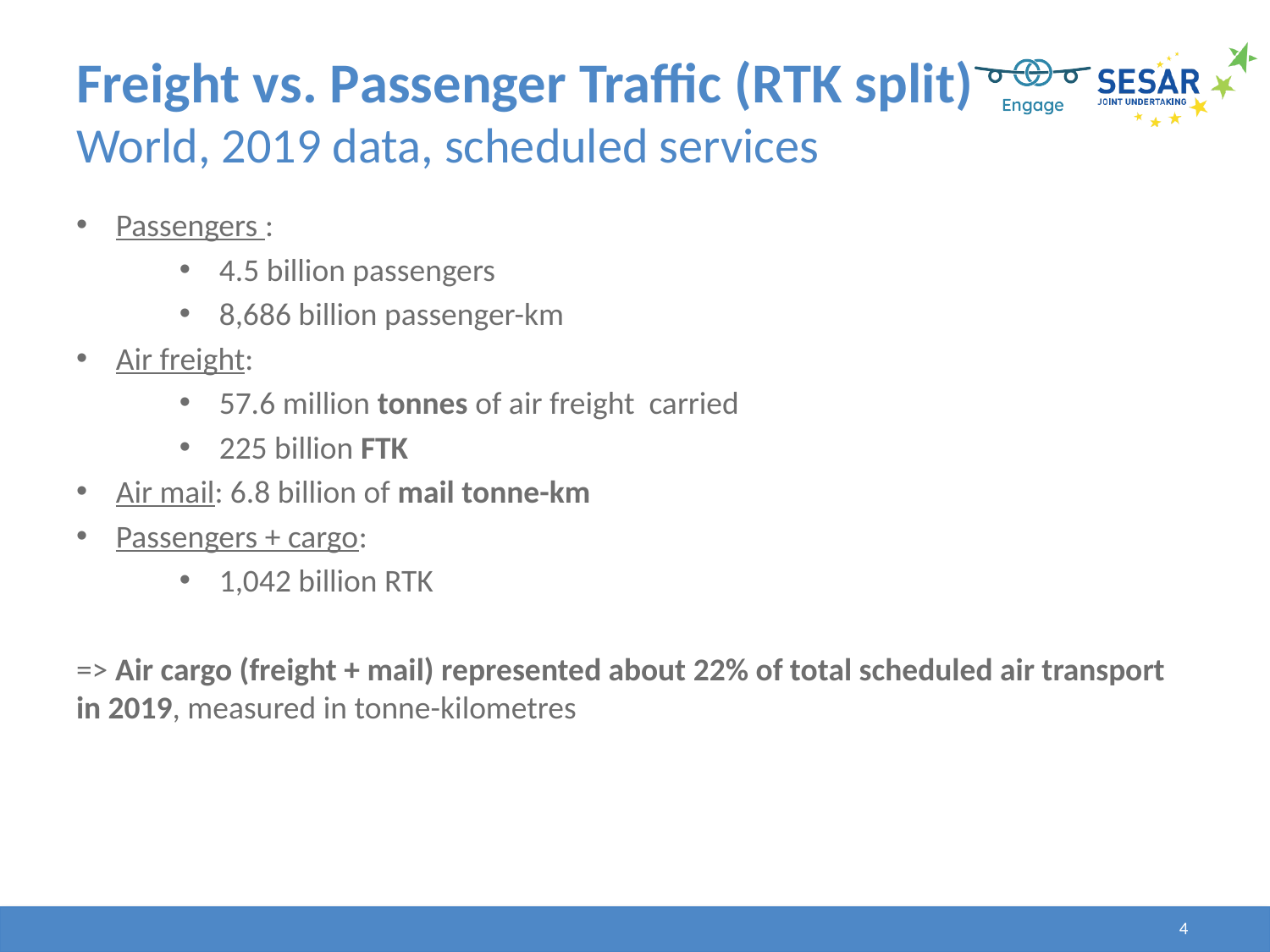

# Freight vs. Passenger Traffic (RTK split) World, 2019 data, scheduled services
Passengers :
4.5 billion passengers
8,686 billion passenger-km
Air freight:
57.6 million tonnes of air freight  carried
225 billion FTK
Air mail: 6.8 billion of mail tonne-km
Passengers + cargo:
1,042 billion RTK

=> Air cargo (freight + mail) represented about 22% of total scheduled air transport in 2019, measured in tonne-kilometres
4